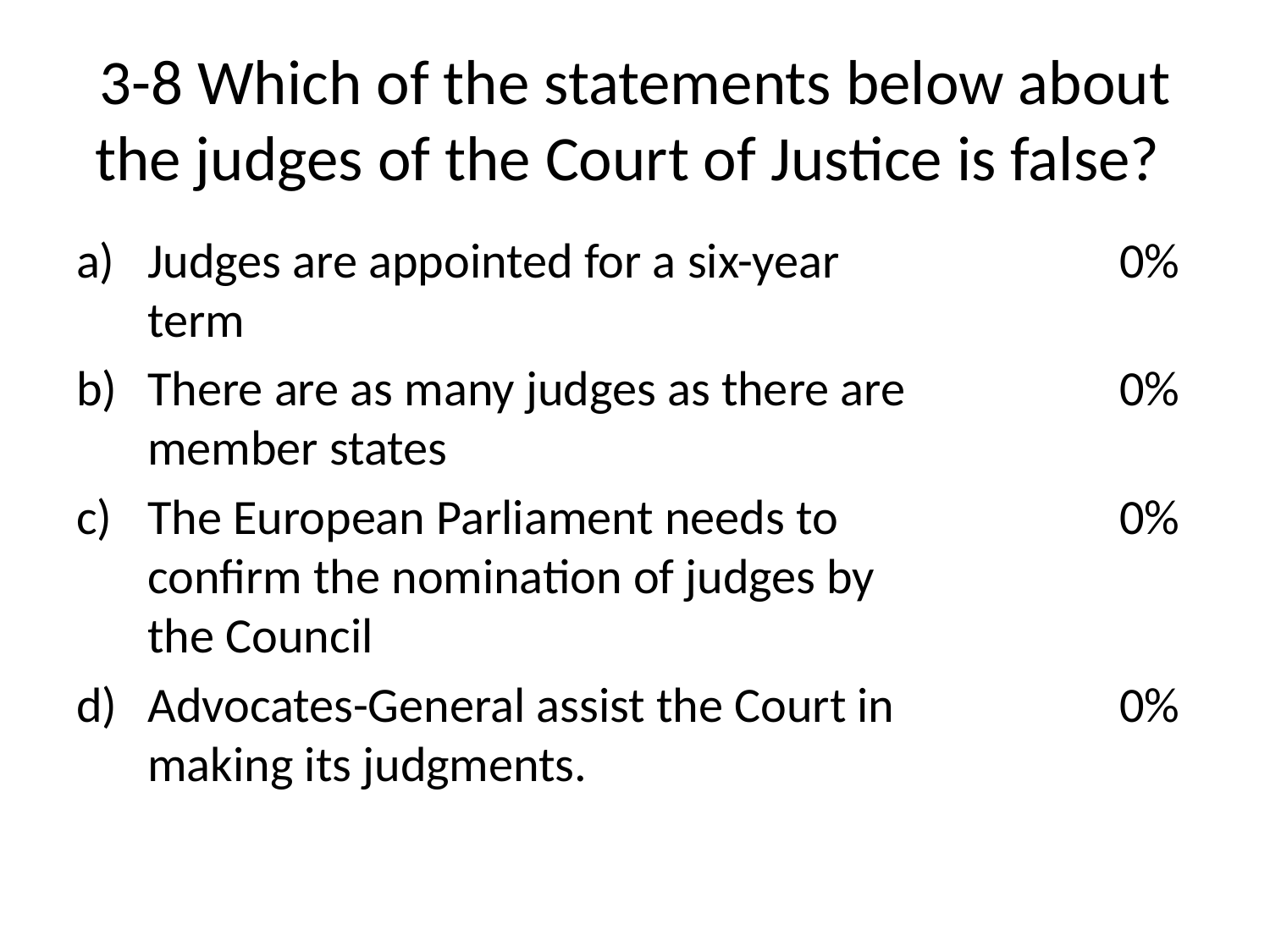

# 3-8 Which of the statements below about the judges of the Court of Justice is false?
Judges are appointed for a six-year term
There are as many judges as there are member states
The European Parliament needs to confirm the nomination of judges by the Council
Advocates-General assist the Court in making its judgments.
0%
0%
0%
0%